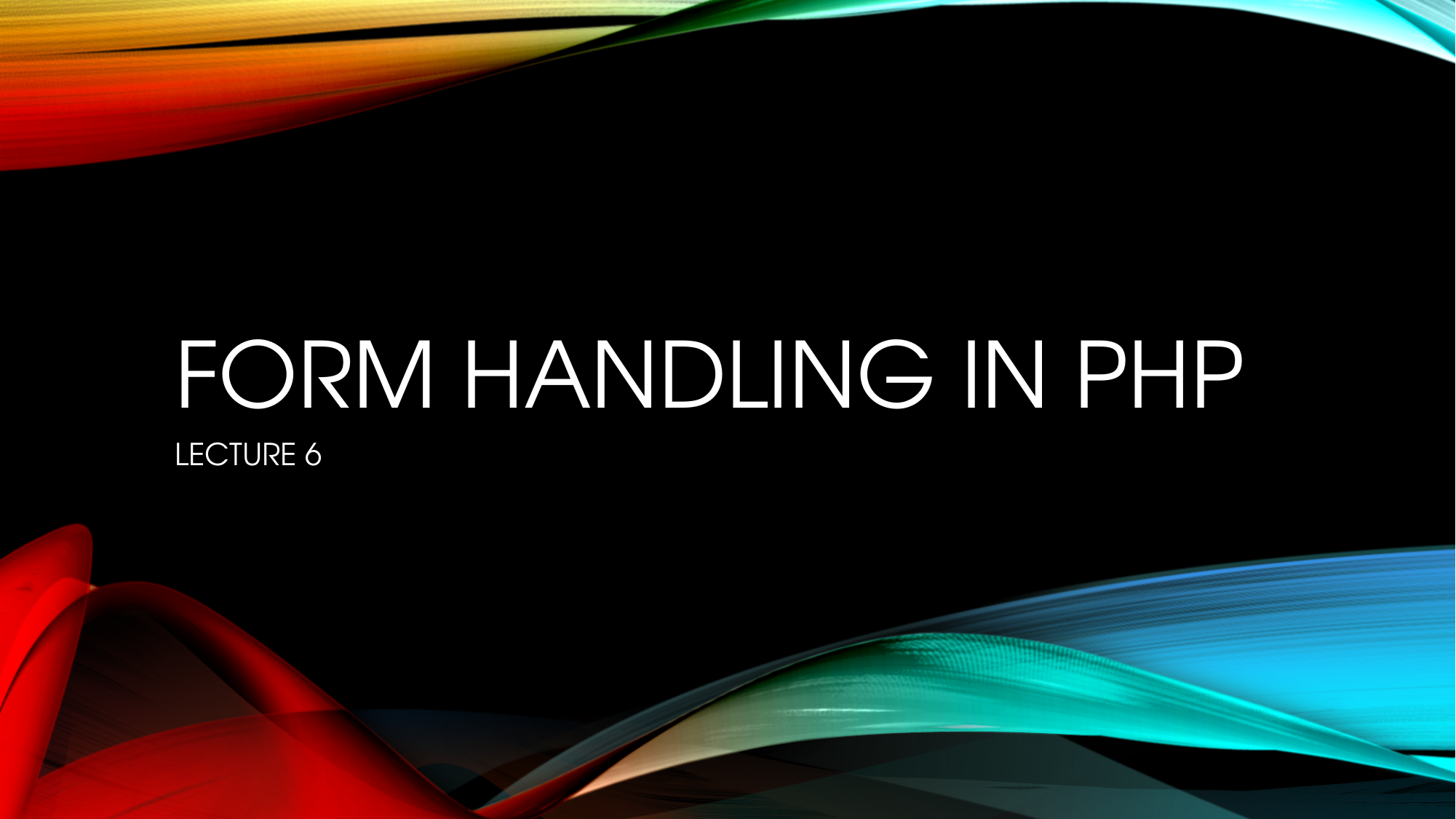

# FORM HANDLING IN PHP
LECTURE 6